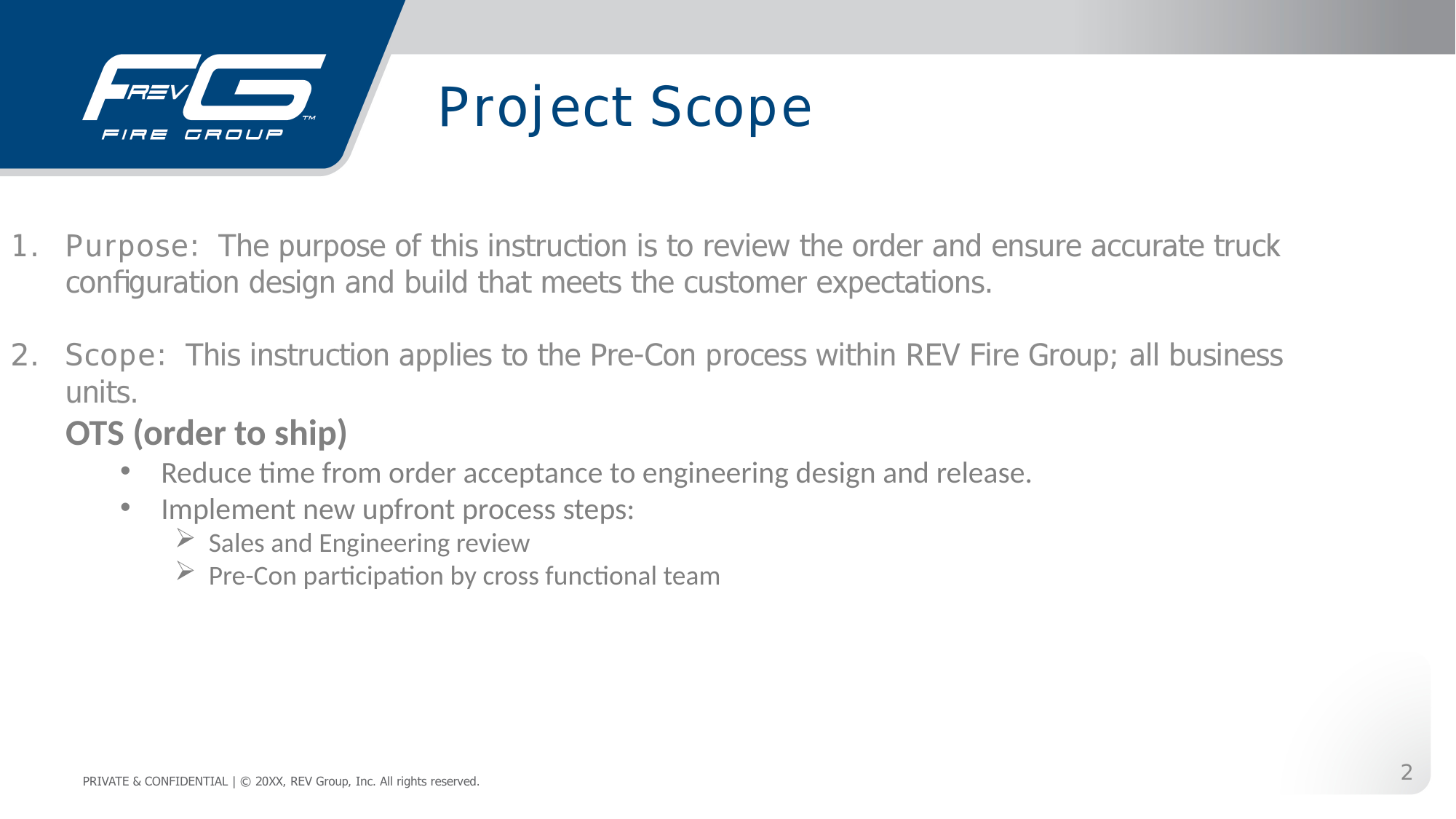

# Project Scope
Purpose:  The purpose of this instruction is to review the order and ensure accurate truck configuration design and build that meets the customer expectations.

Scope:  This instruction applies to the Pre-Con process within REV Fire Group; all business units.
OTS (order to ship)
Reduce time from order acceptance to engineering design and release.
Implement new upfront process steps:
Sales and Engineering review
Pre-Con participation by cross functional team

2
PRIVATE & CONFIDENTIAL | © 20XX, REV Group, Inc. All rights reserved.